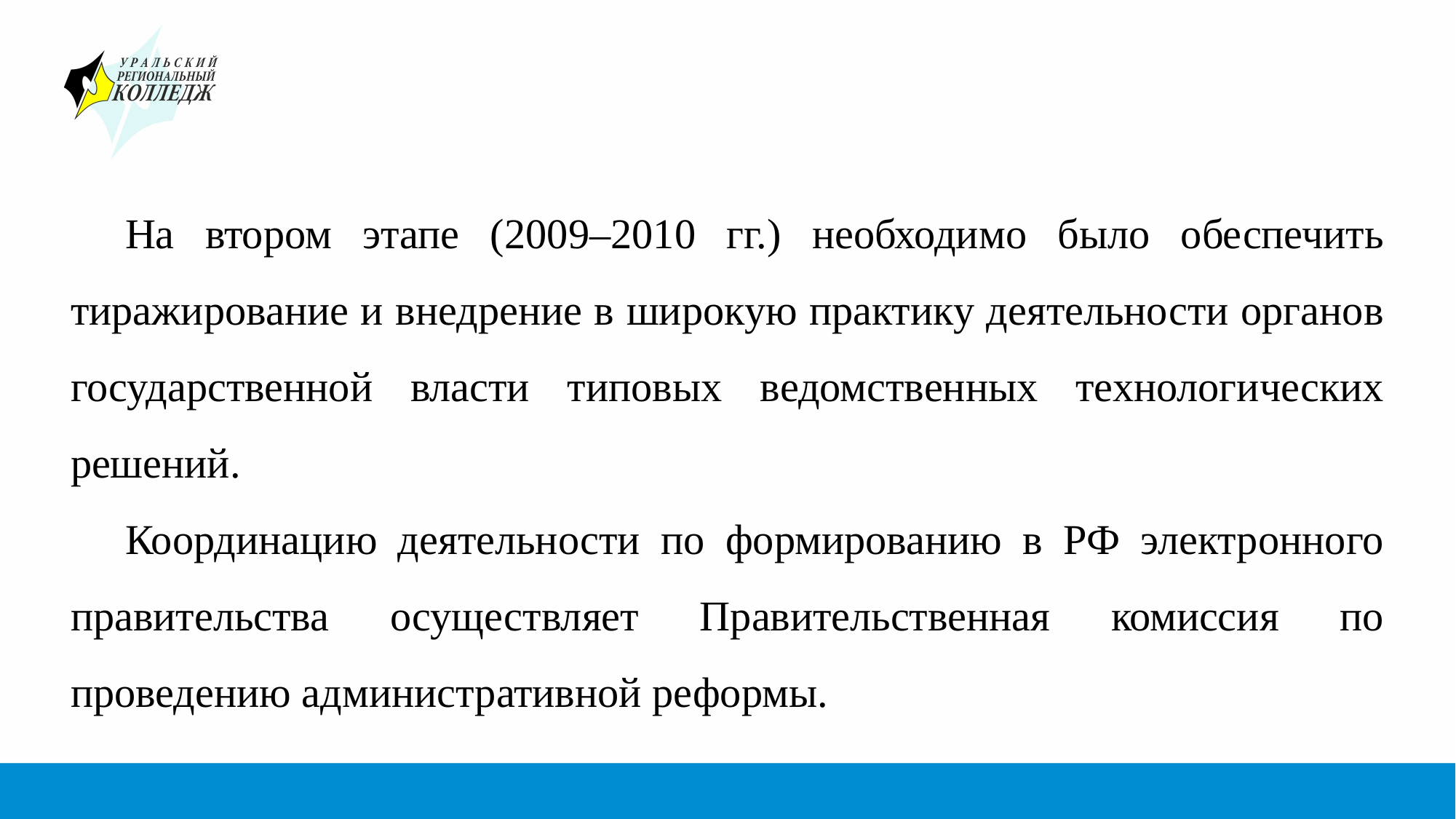

#
На втором этапе (2009–2010 гг.) необходимо было обеспечить тиражирование и внедрение в широкую практику деятельности органов государственной власти типовых ведомственных технологических решений.
Координацию деятельности по формированию в РФ электронного правительства осуществляет Правительственная комиссия по проведению административной реформы.